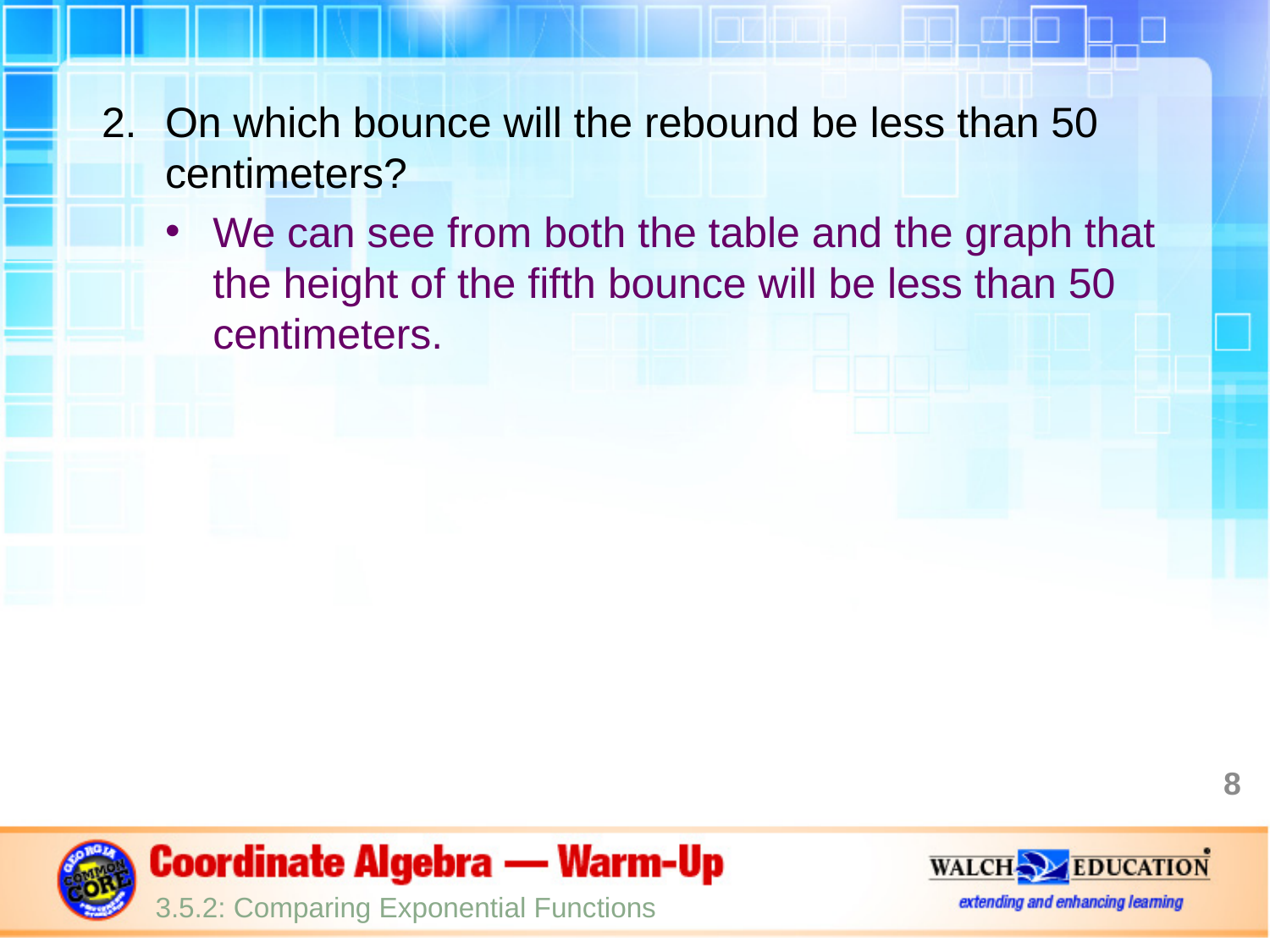

On which bounce will the rebound be less than 50 centimeters?
We can see from both the table and the graph that the height of the fifth bounce will be less than 50 centimeters.
8
3.5.2: Comparing Exponential Functions